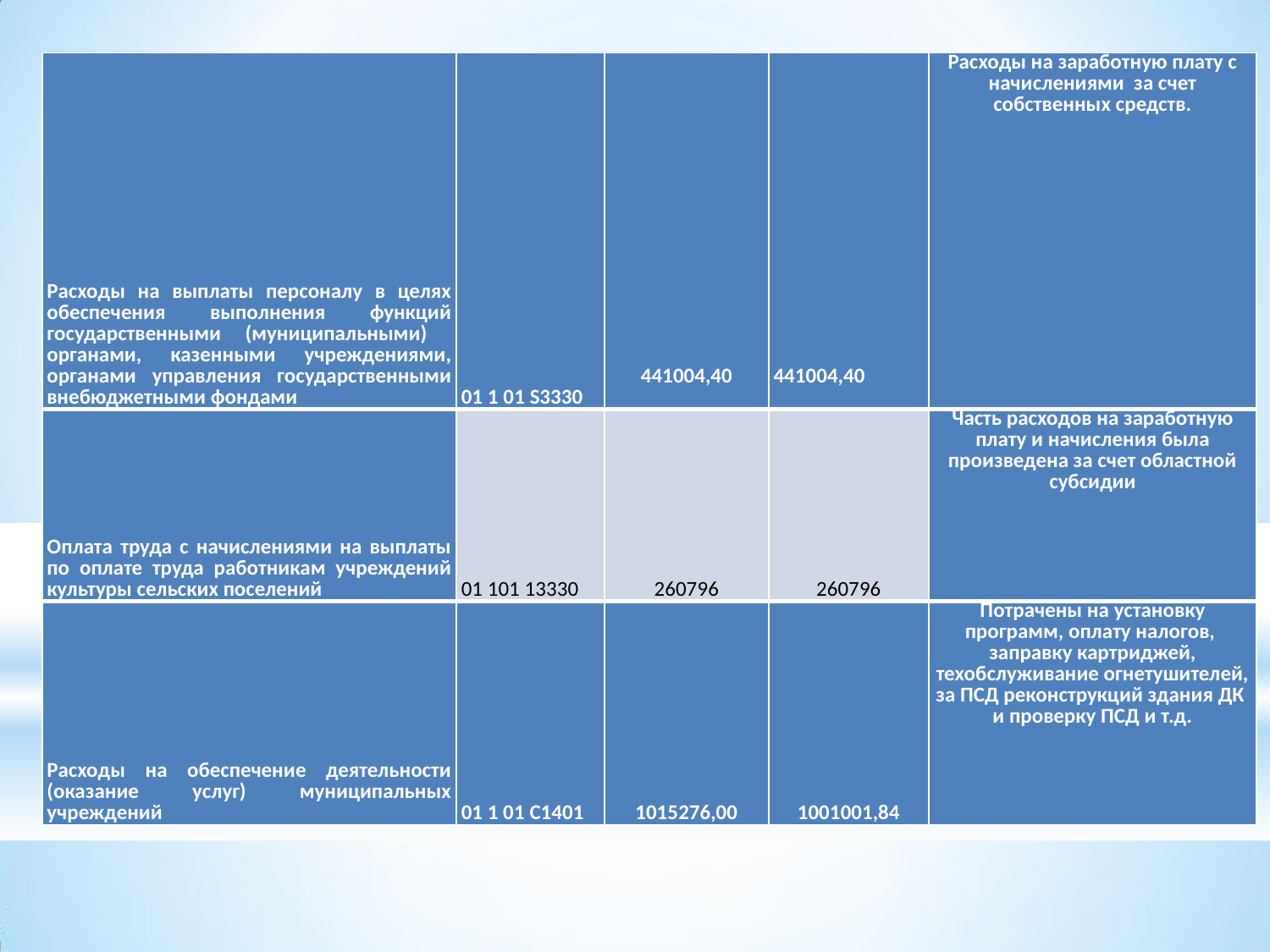

| Расходы на выплаты персоналу в целях обеспечения выполнения функций государственными (муниципальными) органами, казенными учреждениями, органами управления государственными внебюджетными фондами | 01 1 01 S3330 | 441004,40 | 441004,40 | Расходы на заработную плату с начислениями за счет собственных средств. |
| --- | --- | --- | --- | --- |
| Оплата труда с начислениями на выплаты по оплате труда работникам учреждений культуры сельских поселений | 01 101 13330 | 260796 | 260796 | Часть расходов на заработную плату и начисления была произведена за счет областной субсидии |
| Расходы на обеспечение деятельности (оказание услуг) муниципальных учреждений | 01 1 01 С1401 | 1015276,00 | 1001001,84 | Потрачены на установку программ, оплату налогов, заправку картриджей, техобслуживание огнетушителей, за ПСД реконструкций здания ДК и проверку ПСД и т.д. |